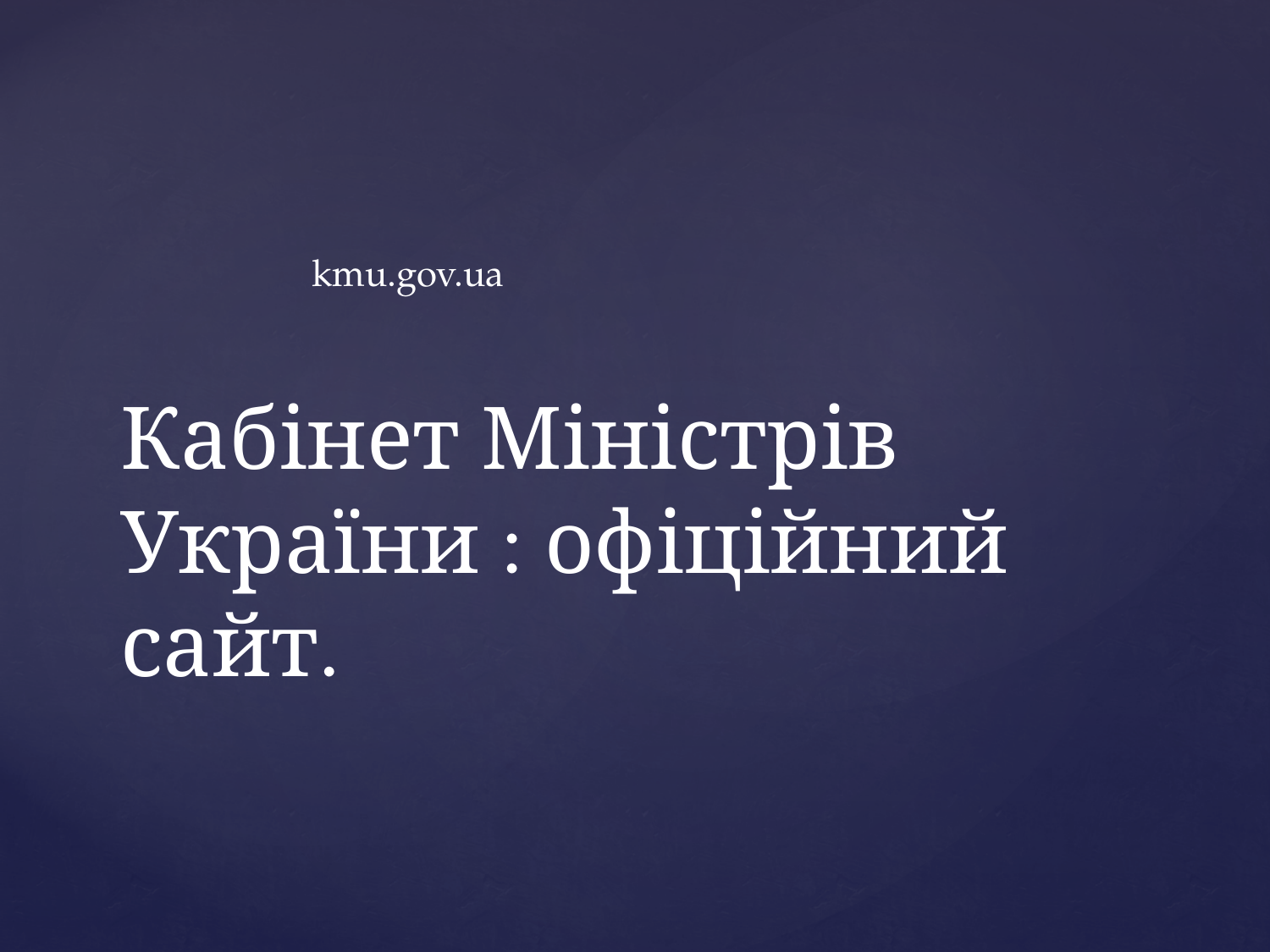

kmu.gov.ua

# Кабінет Міністрів України : офіційний сайт.